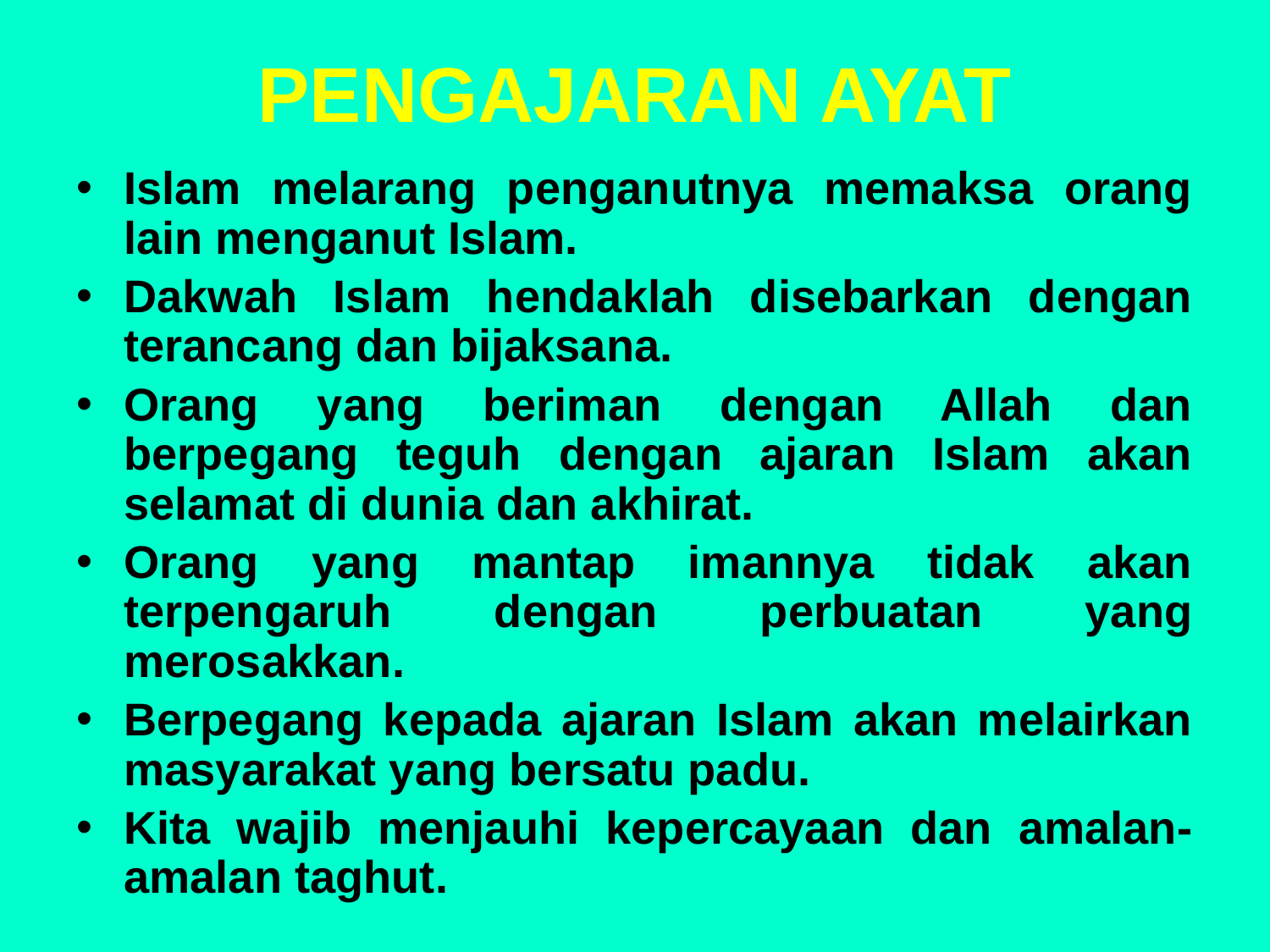

# PENGAJARAN AYAT
Islam melarang penganutnya memaksa orang lain menganut Islam.
Dakwah Islam hendaklah disebarkan dengan terancang dan bijaksana.
Orang yang beriman dengan Allah dan berpegang teguh dengan ajaran Islam akan selamat di dunia dan akhirat.
Orang yang mantap imannya tidak akan terpengaruh dengan perbuatan yang merosakkan.
Berpegang kepada ajaran Islam akan melairkan masyarakat yang bersatu padu.
Kita wajib menjauhi kepercayaan dan amalan-amalan taghut.